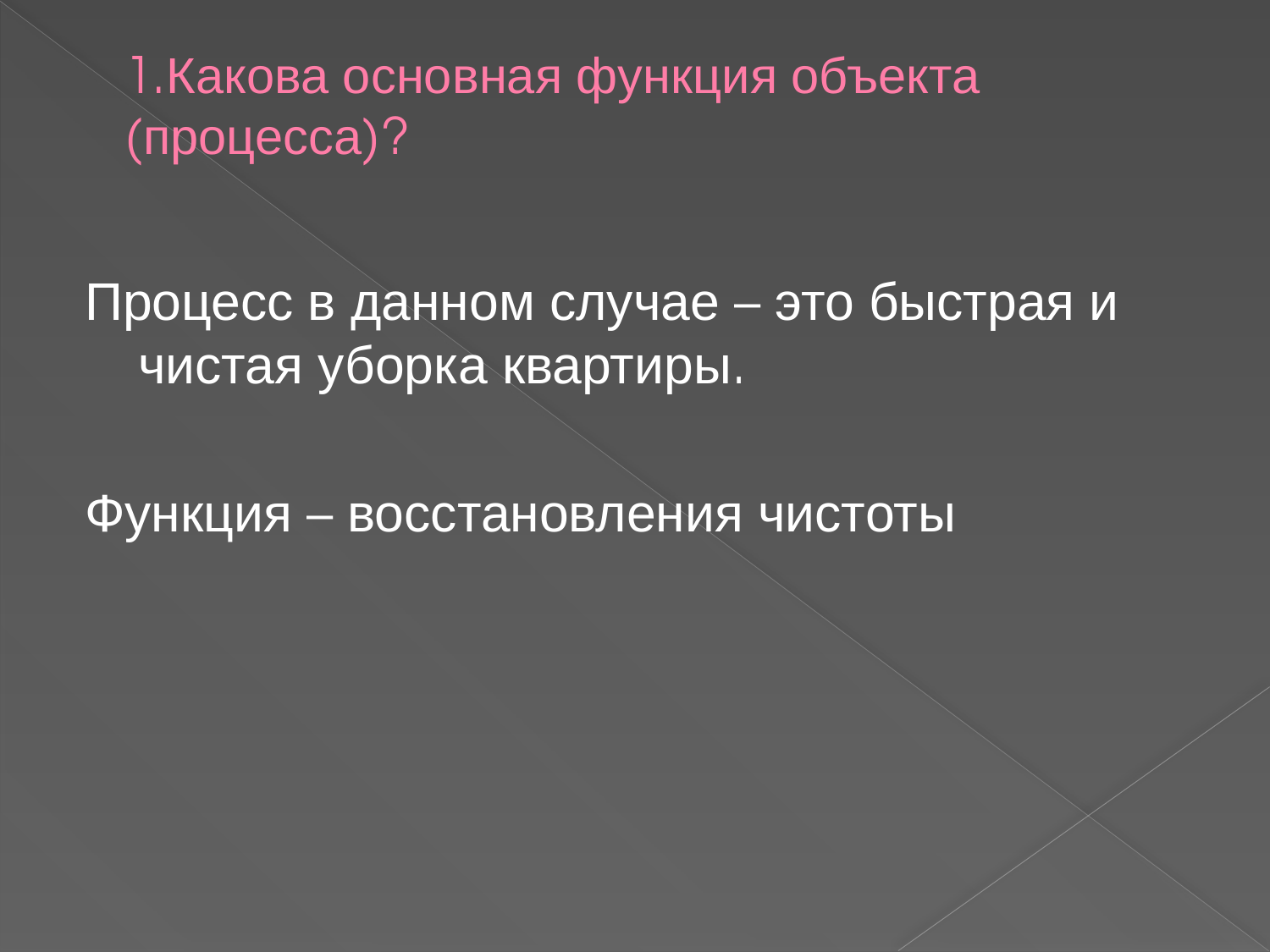

# 1.Какова основная функция объекта (процесса)?
Процесс в данном случае – это быстрая и чистая уборка квартиры.

Функция – восстановления чистоты